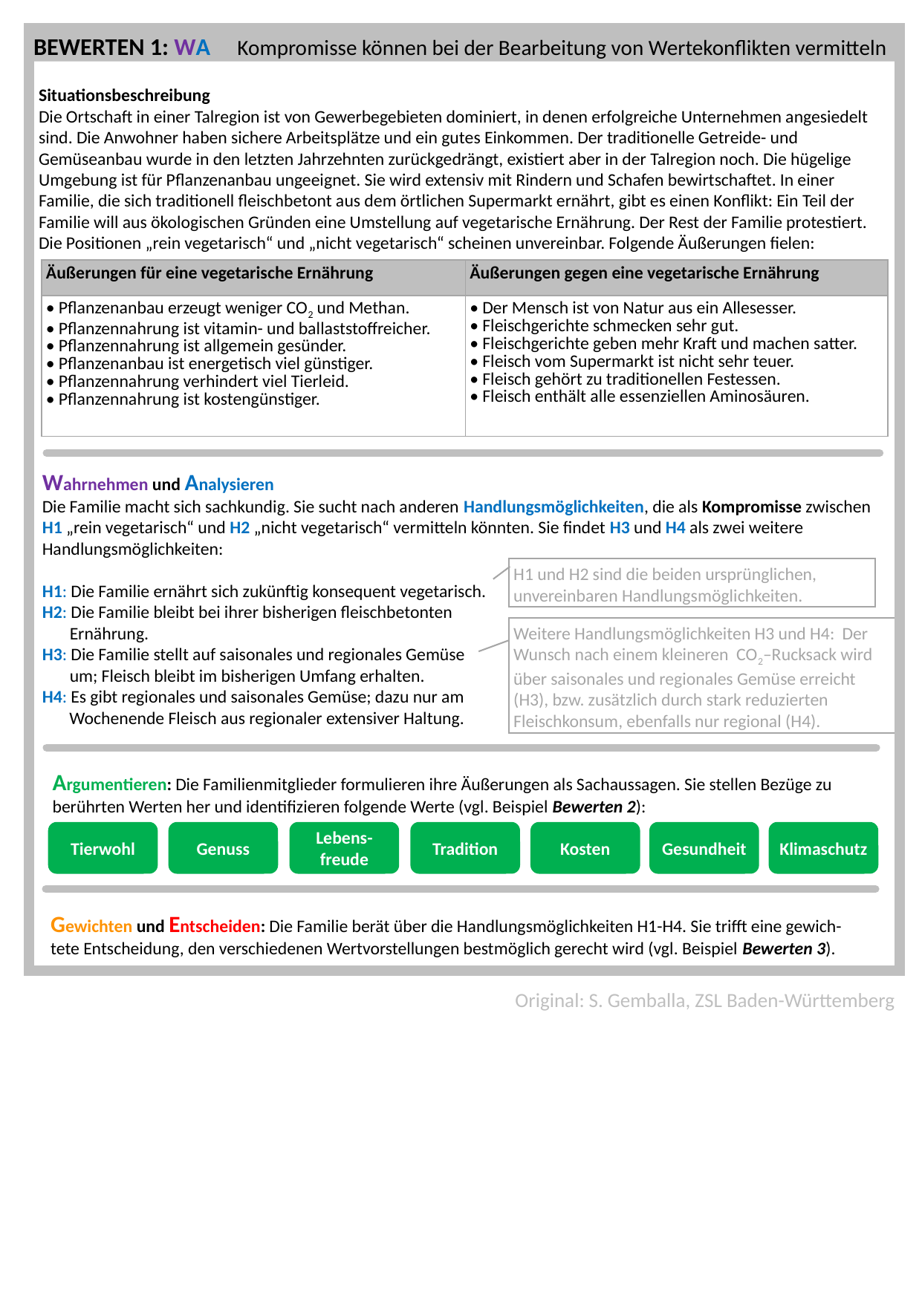

BEWERTEN 1: WA     Kompromisse können bei der Bearbeitung von Wertekonflikten vermitteln

Situationsbeschreibung
Die Ortschaft in einer Talregion ist von Gewerbegebieten dominiert, in denen erfolgreiche Unternehmen angesiedelt sind. Die Anwohner haben sichere Arbeitsplätze und ein gutes Einkommen. Der traditionelle Getreide- und Gemüseanbau wurde in den letzten Jahrzehnten zurückgedrängt, existiert aber in der Talregion noch. Die hügelige Umgebung ist für Pflanzenanbau ungeeignet. Sie wird extensiv mit Rindern und Schafen bewirtschaftet. In einer Familie, die sich traditionell fleischbetont aus dem örtlichen Supermarkt ernährt, gibt es einen Konflikt: Ein Teil der Familie will aus ökologischen Gründen eine Umstellung auf vegetarische Ernährung. Der Rest der Familie protestiert. Die Positionen „rein vegetarisch“ und „nicht vegetarisch“ scheinen unvereinbar. Folgende Äußerungen fielen:
| Äußerungen für eine vegetarische Ernährung | Äußerungen gegen eine vegetarische Ernährung |
| --- | --- |
| • Pflanzenanbau erzeugt weniger CO2 und Methan. • Pflanzennahrung ist vitamin- und ballaststoffreicher. • Pflanzennahrung ist allgemein gesünder. • Pflanzenanbau ist energetisch viel günstiger. • Pflanzennahrung verhindert viel Tierleid. • Pflanzennahrung ist kostengünstiger. | • Der Mensch ist von Natur aus ein Allesesser. • Fleischgerichte schmecken sehr gut. • Fleischgerichte geben mehr Kraft und machen satter. • Fleisch vom Supermarkt ist nicht sehr teuer. • Fleisch gehört zu traditionellen Festessen. • Fleisch enthält alle essenziellen Aminosäuren. |
Wahrnehmen und Analysieren
Die Familie macht sich sachkundig. Sie sucht nach anderen Handlungsmöglichkeiten, die als Kompromisse zwischen H1 „rein vegetarisch“ und H2 „nicht vegetarisch“ vermitteln könnten. Sie findet H3 und H4 als zwei weitere Handlungsmöglichkeiten:

H1: Die Familie ernährt sich zukünftig konsequent vegetarisch.
H2: Die Familie bleibt bei ihrer bisherigen fleischbetonten
       Ernährung.
H3: Die Familie stellt auf saisonales und regionales Gemüse
       um; Fleisch bleibt im bisherigen Umfang erhalten.
H4: Es gibt regionales und saisonales Gemüse; dazu nur am
       Wochenende Fleisch aus regionaler extensiver Haltung.
H1 und H2 sind die beiden ursprünglichen, unvereinbaren Handlungsmöglichkeiten.
Weitere Handlungsmöglichkeiten H3 und H4:  Der Wunsch nach einem kleineren  CO2–Rucksack wird über saisonales und regionales Gemüse erreicht (H3), bzw. zusätzlich durch stark reduzierten Fleischkonsum, ebenfalls nur regional (H4).
Argumentieren: Die Familienmitglieder formulieren ihre Äußerungen als Sachaussagen. Sie stellen Bezüge zu berührten Werten her und identifizieren folgende Werte (vgl. Beispiel Bewerten 2):
Tierwohl
Genuss
Lebens-freude
Tradition
Kosten
Gesundheit
Klimaschutz
Gewichten und Entscheiden: Die Familie berät über die Handlungsmöglichkeiten H1-H4. Sie trifft eine gewich-tete Entscheidung, den verschiedenen Wertvorstellungen bestmöglich gerecht wird (vgl. Beispiel Bewerten 3).
Original: S. Gemballa, ZSL Baden-Württemberg